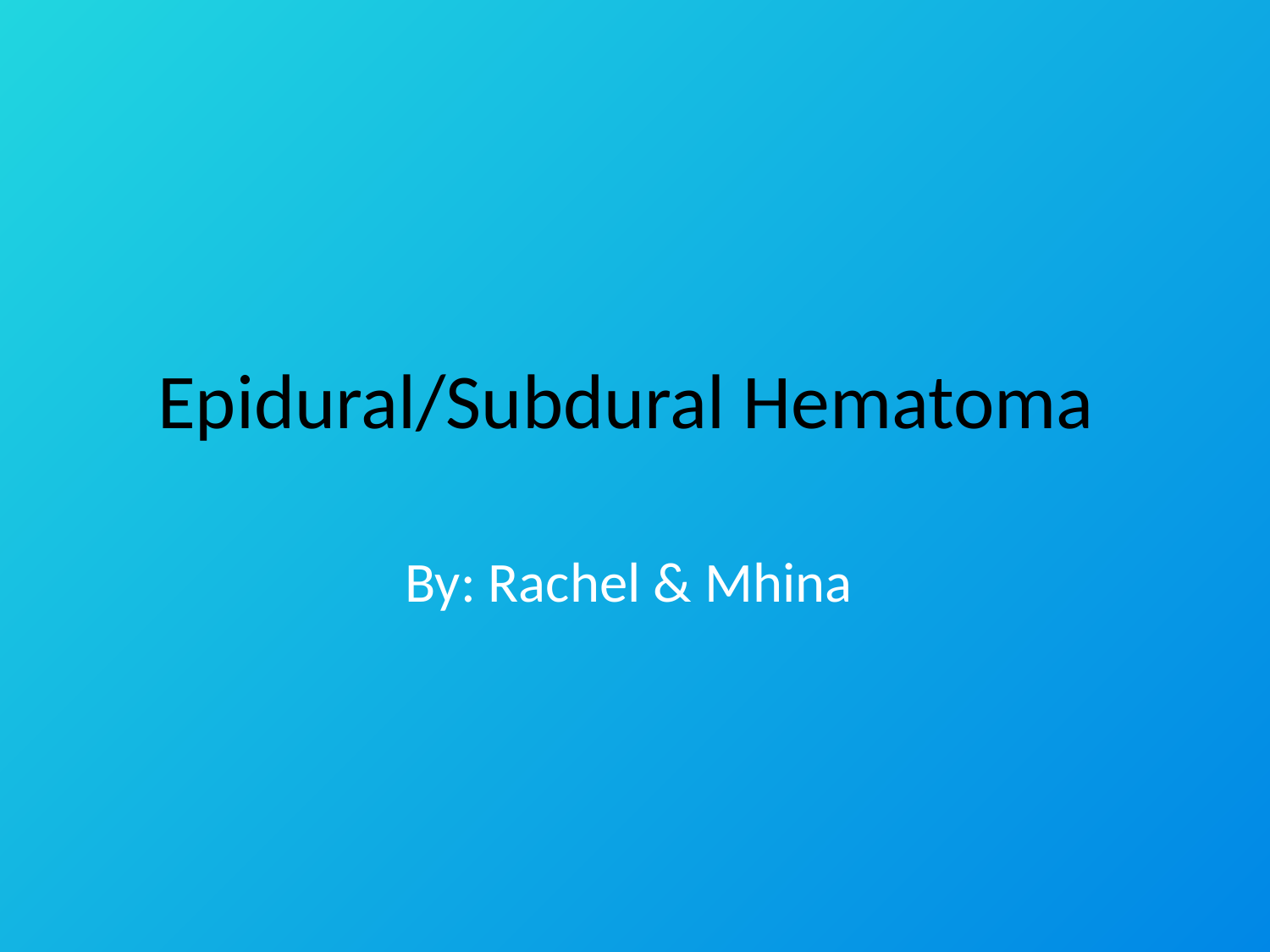

# Epidural/Subdural Hematoma
By: Rachel & Mhina